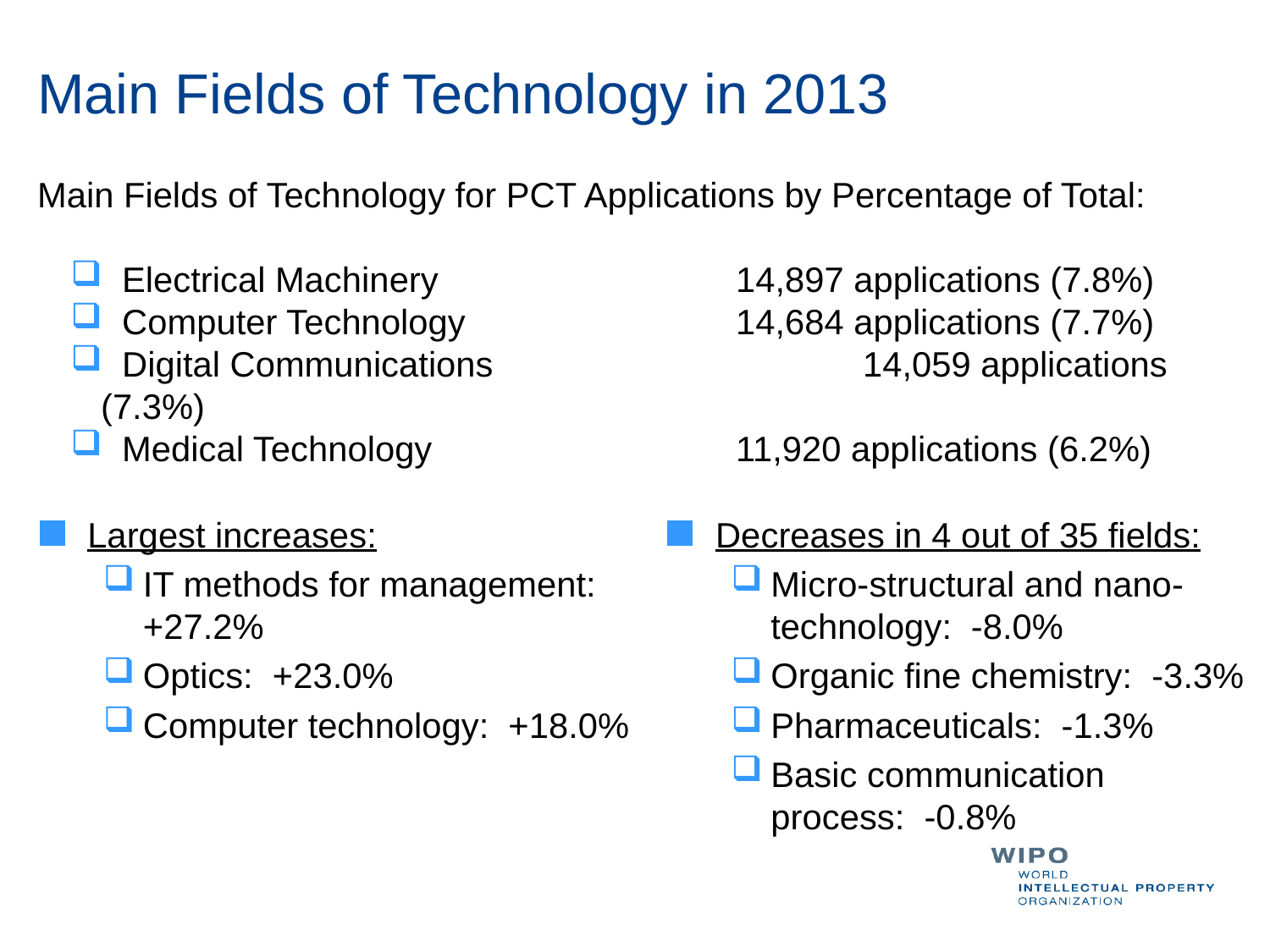

Main Fields of Technology in 2013
Main Fields of Technology for PCT Applications by Percentage of Total:

  Electrical Machinery		 	14,897 applications (7.8%)
  Computer Technology			14,684 applications (7.7%)
  Digital Communications			14,059 applications (7.3%)
  Medical Technology			11,920 applications (6.2%)
Largest increases:
IT methods for management:  +27.2%
Optics:  +23.0%
Computer technology:  +18.0%

Decreases in 4 out of 35 fields:
Micro-structural and nano-technology:  -8.0%
Organic fine chemistry:  -3.3%
Pharmaceuticals:  -1.3%
Basic communication process:  -0.8%